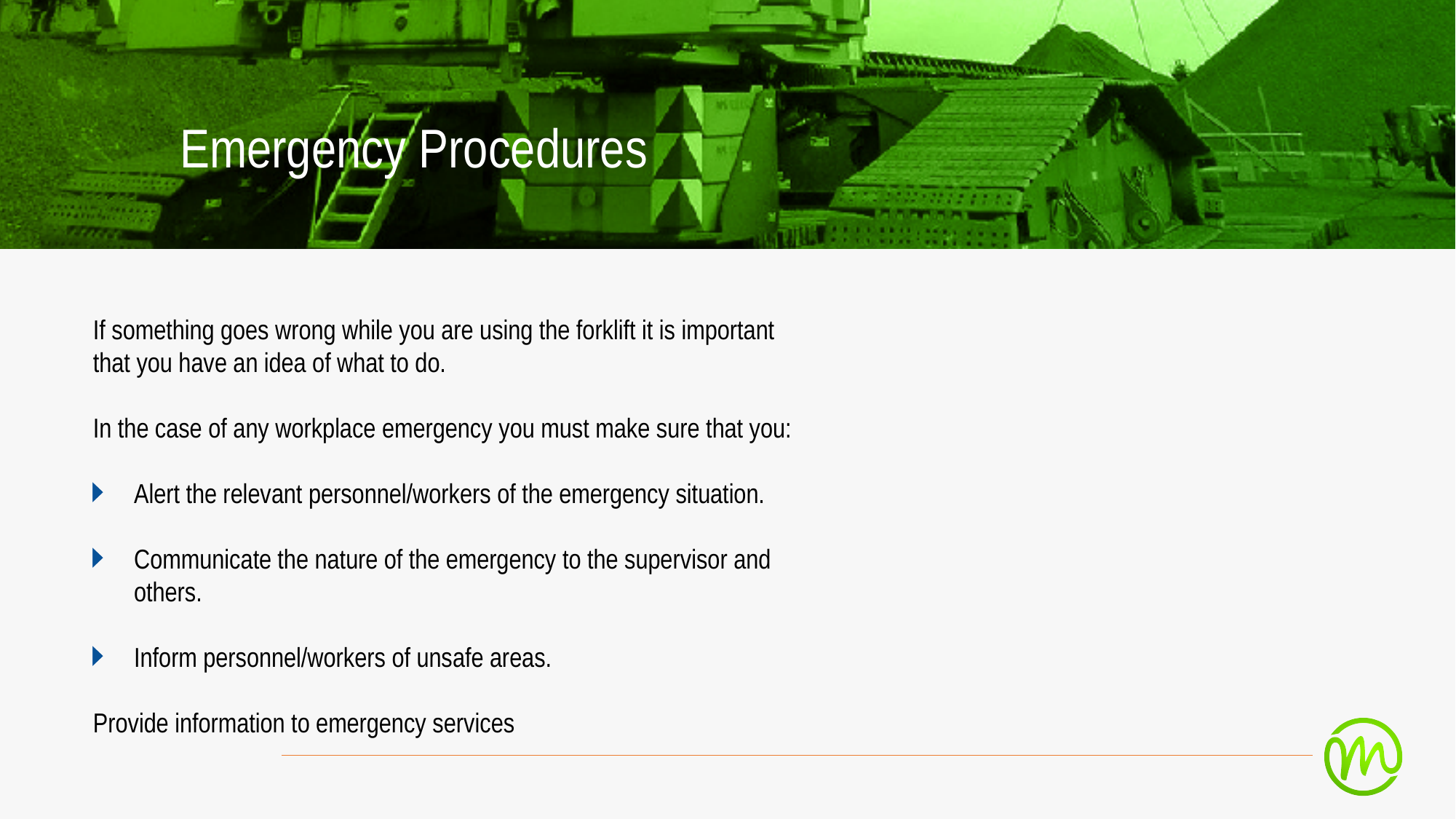

Emergency Procedures
If something goes wrong while you are using the forklift it is important that you have an idea of what to do.

In the case of any workplace emergency you must make sure that you:

Alert the relevant personnel/workers of the emergency situation.

Communicate the nature of the emergency to the supervisor and others.

Inform personnel/workers of unsafe areas.

Provide information to emergency services